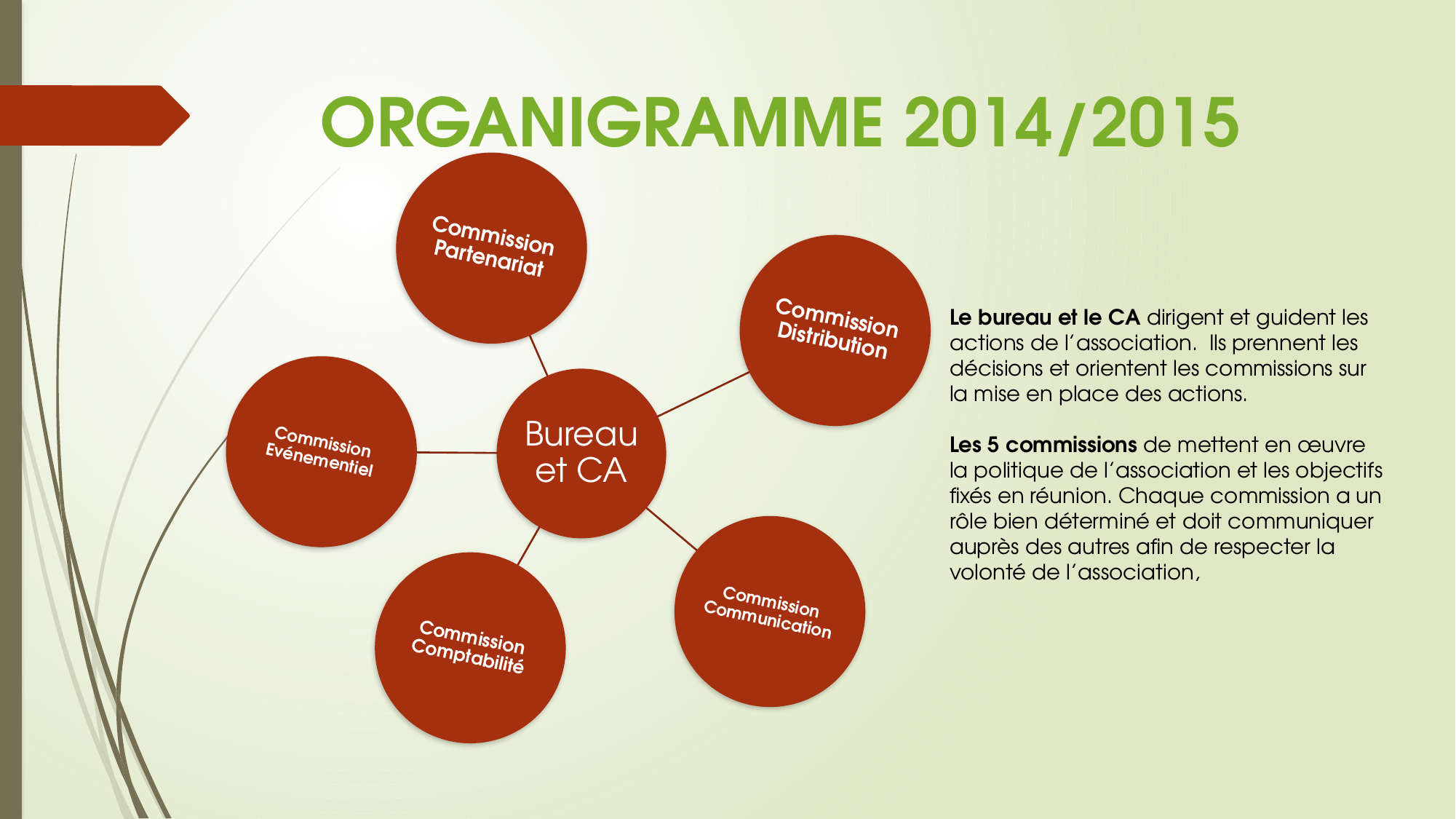

# Organigramme 2014/2015
Bureau et CA

Commission Partenariat

Commission Distribution

Commission Communication

Commission Comptabilité

Commission Evénementiel
Le bureau et le CA dirigent et guident les actions de l’association.  Ils prennent les décisions et orientent les commissions sur la mise en place des actions.

Les 5 commissions de mettent en œuvre la politique de l’association et les objectifs fixés en réunion. Chaque commission a un rôle bien déterminé et doit communiquer auprès des autres afin de respecter la volonté de l’association,